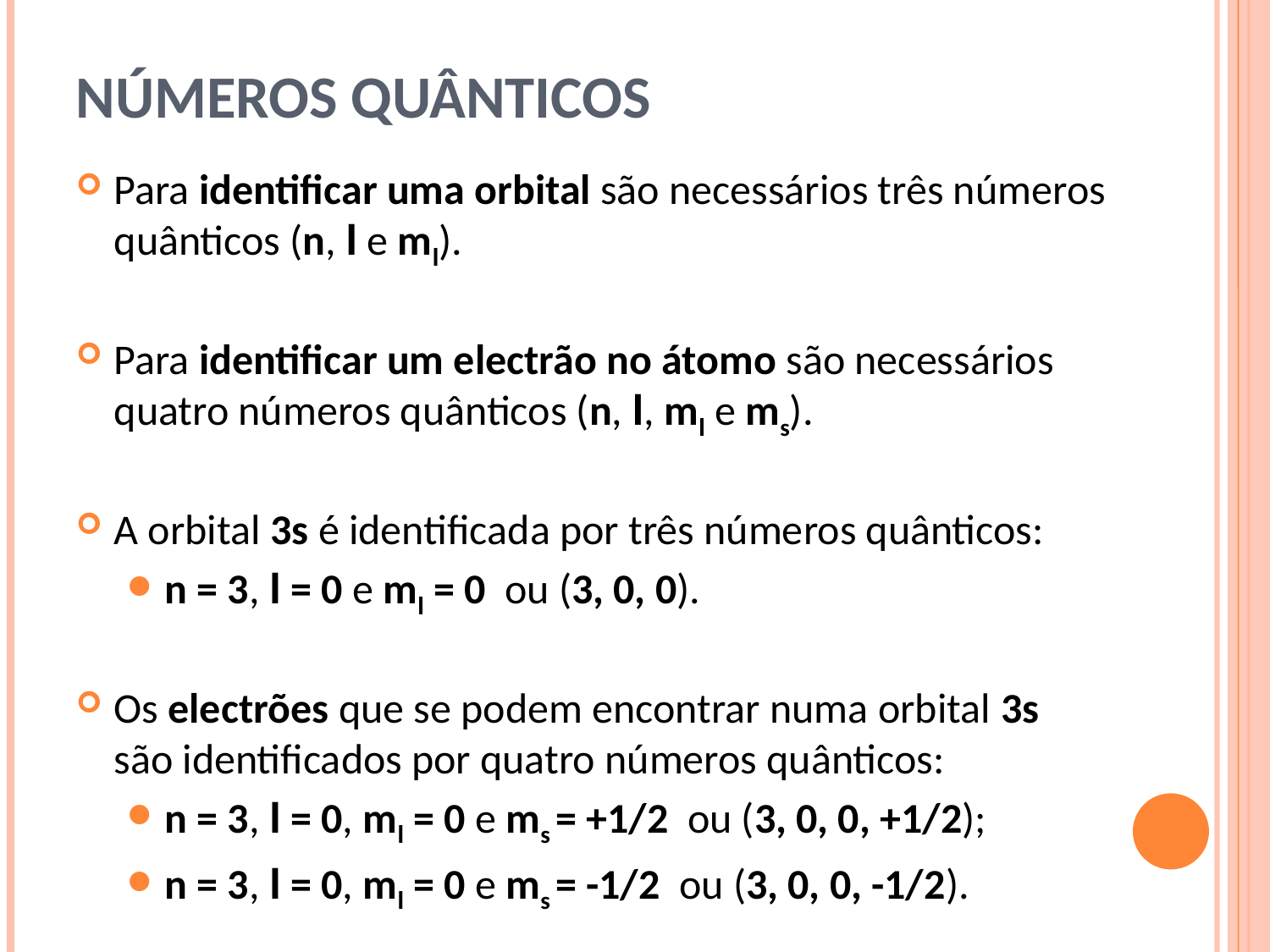

# Números quânticos
Para identificar uma orbital são necessários três números quânticos (n, l e ml).

Para identificar um electrão no átomo são necessários
quatro números quânticos (n, l, ml e ms).

A orbital 3s é identificada por três números quânticos:
n = 3, l = 0 e ml = 0  ou (3, 0, 0).

Os electrões que se podem encontrar numa orbital 3s
são identificados por quatro números quânticos:
n = 3, l = 0, ml = 0 e ms = +1/2  ou (3, 0, 0, +1/2);
n = 3, l = 0, ml = 0 e ms = -1/2  ou (3, 0, 0, -1/2).